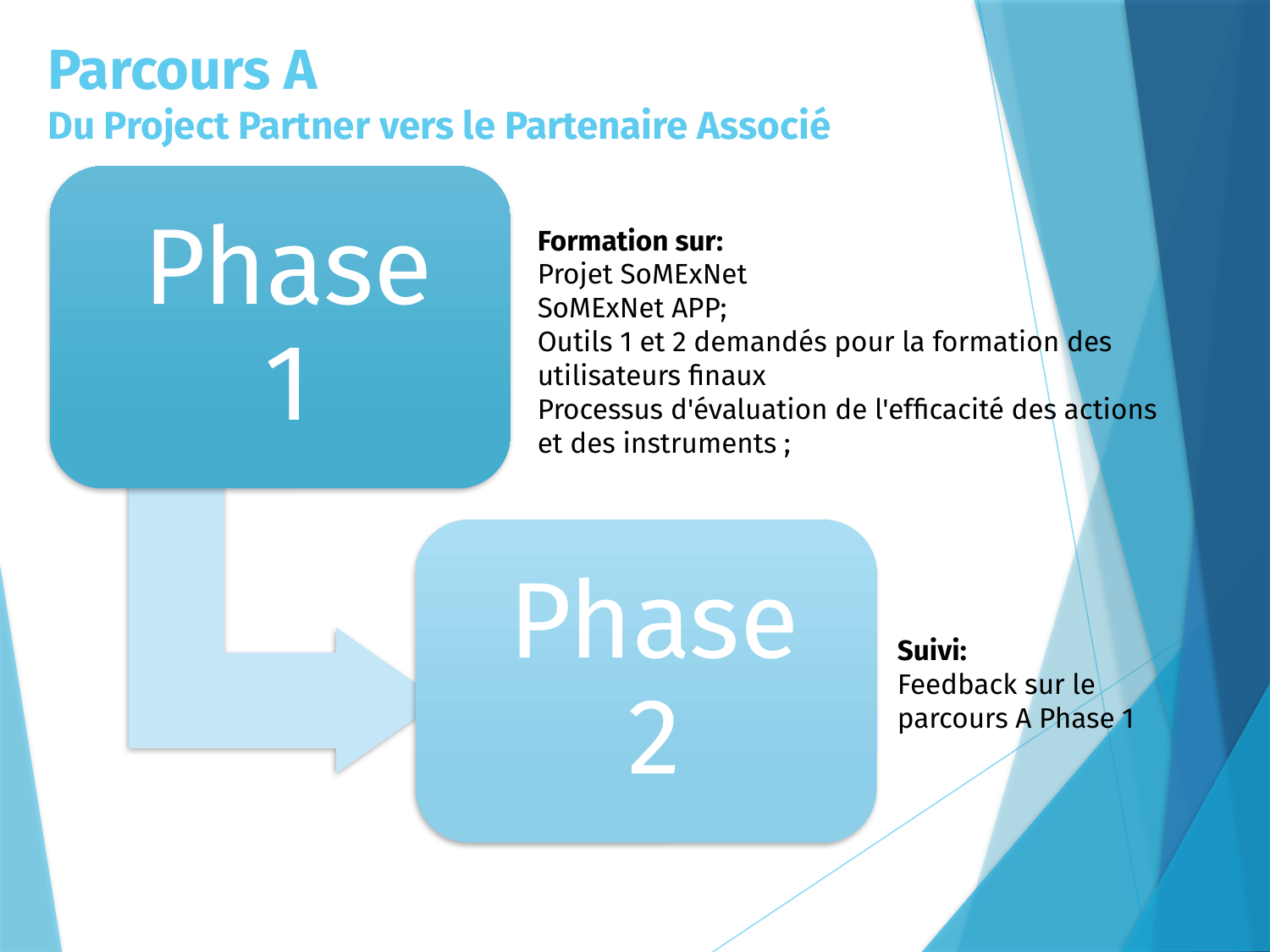

# Parcours A Du Project Partner vers le Partenaire Associé
Phase 1
Phase 2
Formation sur:
Projet SoMExNet
SoMExNet APP;
Outils 1 et 2 demandés pour la formation des utilisateurs finaux
Processus d'évaluation de l'efficacité des actions et des instruments ;
Suivi:
Feedback sur le parcours A Phase 1